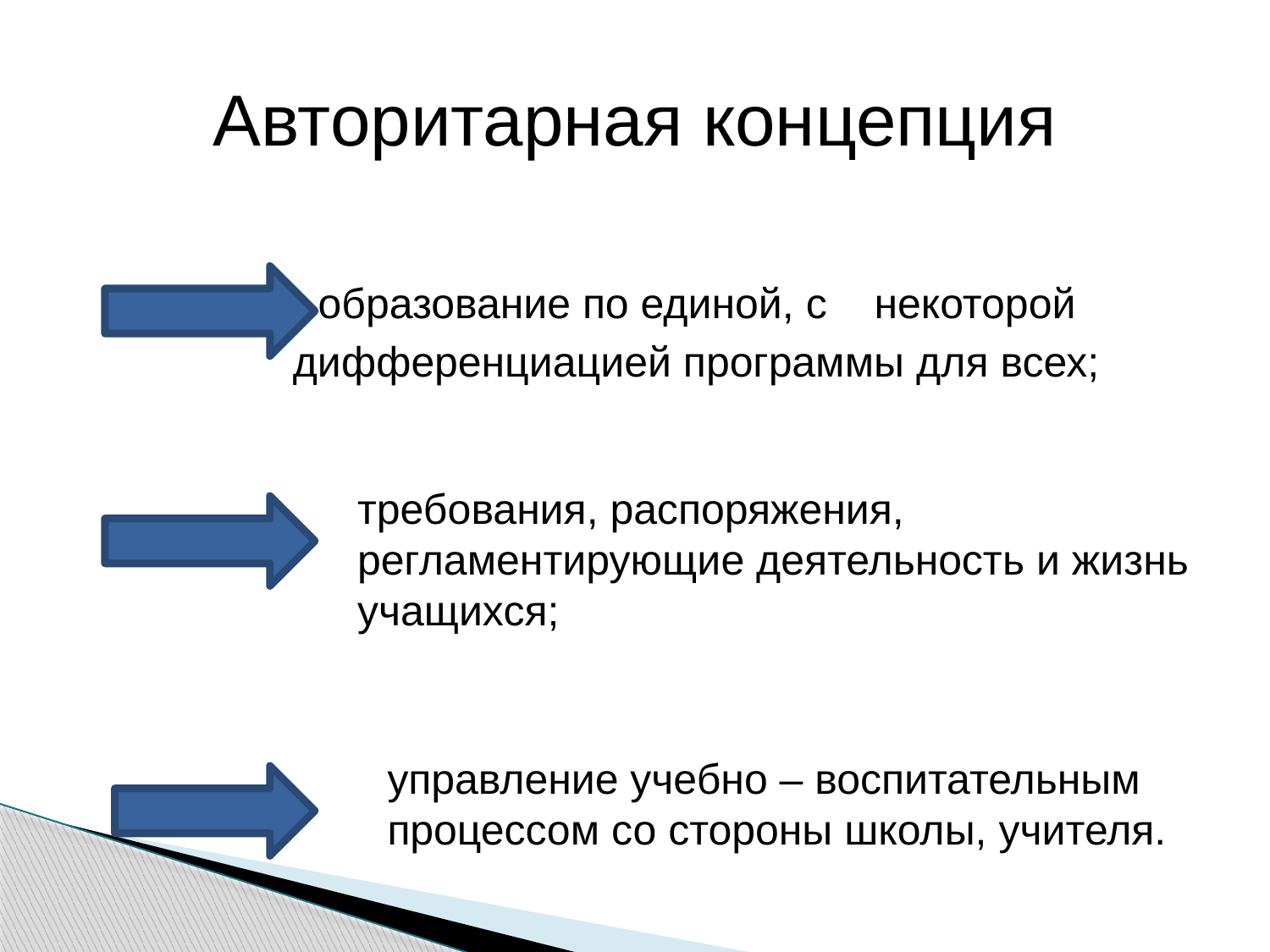

# Авторитарная концепция

                 образование по единой, с    некоторой
                 дифференциацией программы для всех;

требования, распоряжения, регламентирующие деятельность и жизнь учащихся;

управление учебно – воспитательным процессом со стороны школы, учителя.